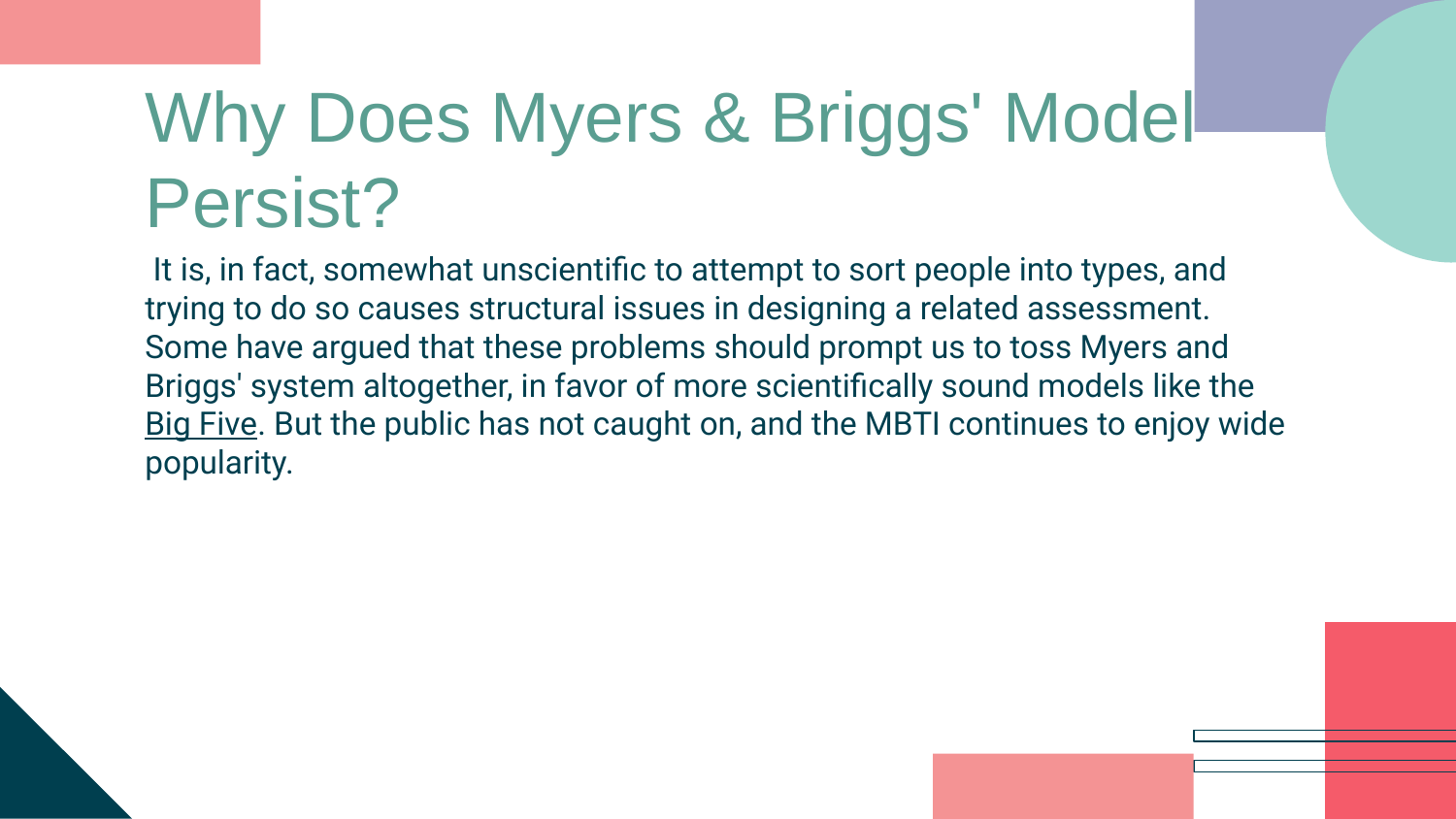

# Why Does Myers & Briggs' Model Persist?
 It is, in fact, somewhat unscientific to attempt to sort people into types, and trying to do so causes structural issues in designing a related assessment. Some have argued that these problems should prompt us to toss Myers and Briggs' system altogether, in favor of more scientifically sound models like the Big Five. But the public has not caught on, and the MBTI continues to enjoy wide popularity.